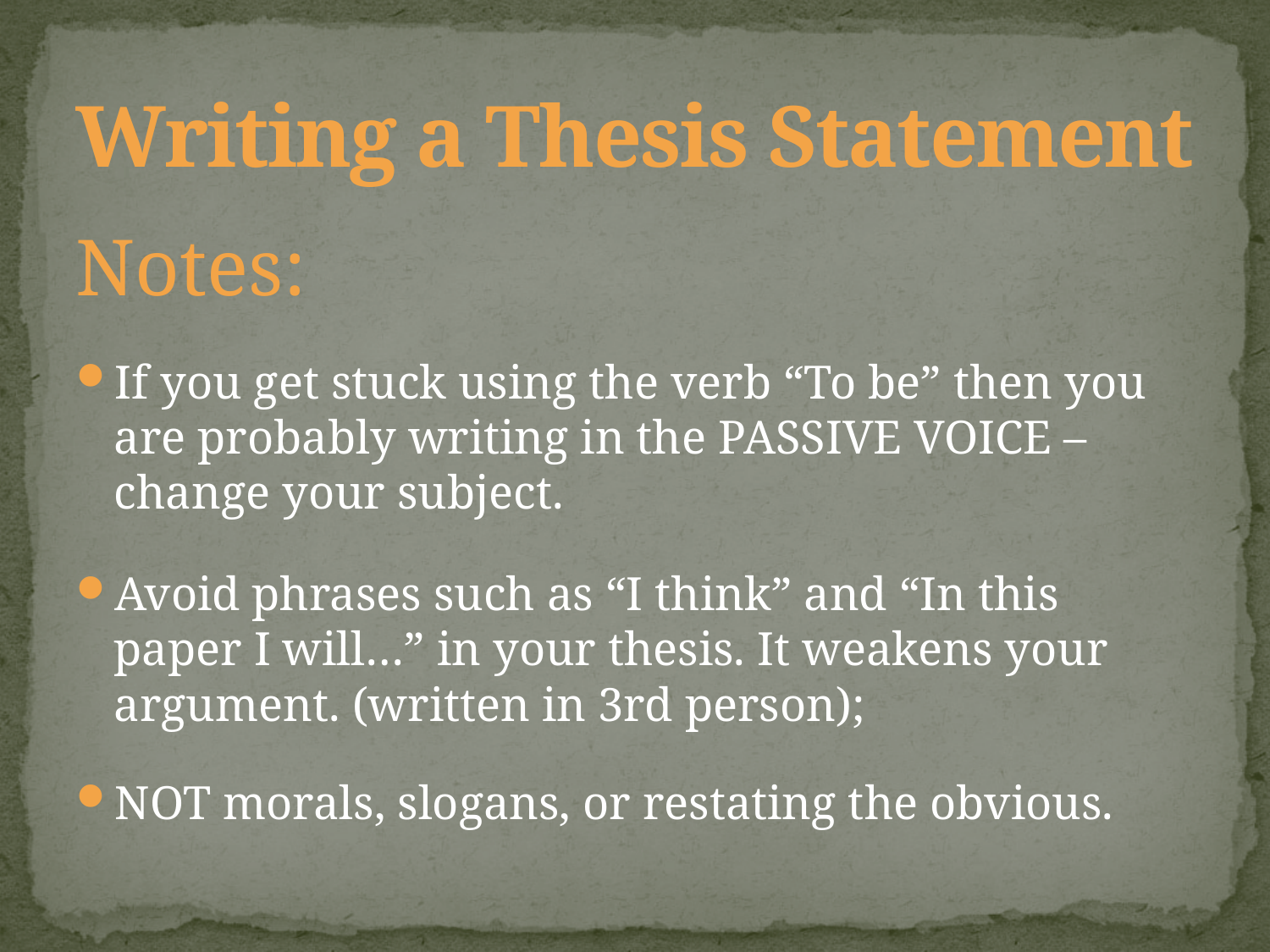

# Writing a Thesis Statement
Notes:

If you get stuck using the verb “To be” then you are probably writing in the PASSIVE VOICE – change your subject.

Avoid phrases such as “I think” and “In this paper I will…” in your thesis. It weakens your argument. (written in 3rd person);

NOT morals, slogans, or restating the obvious.